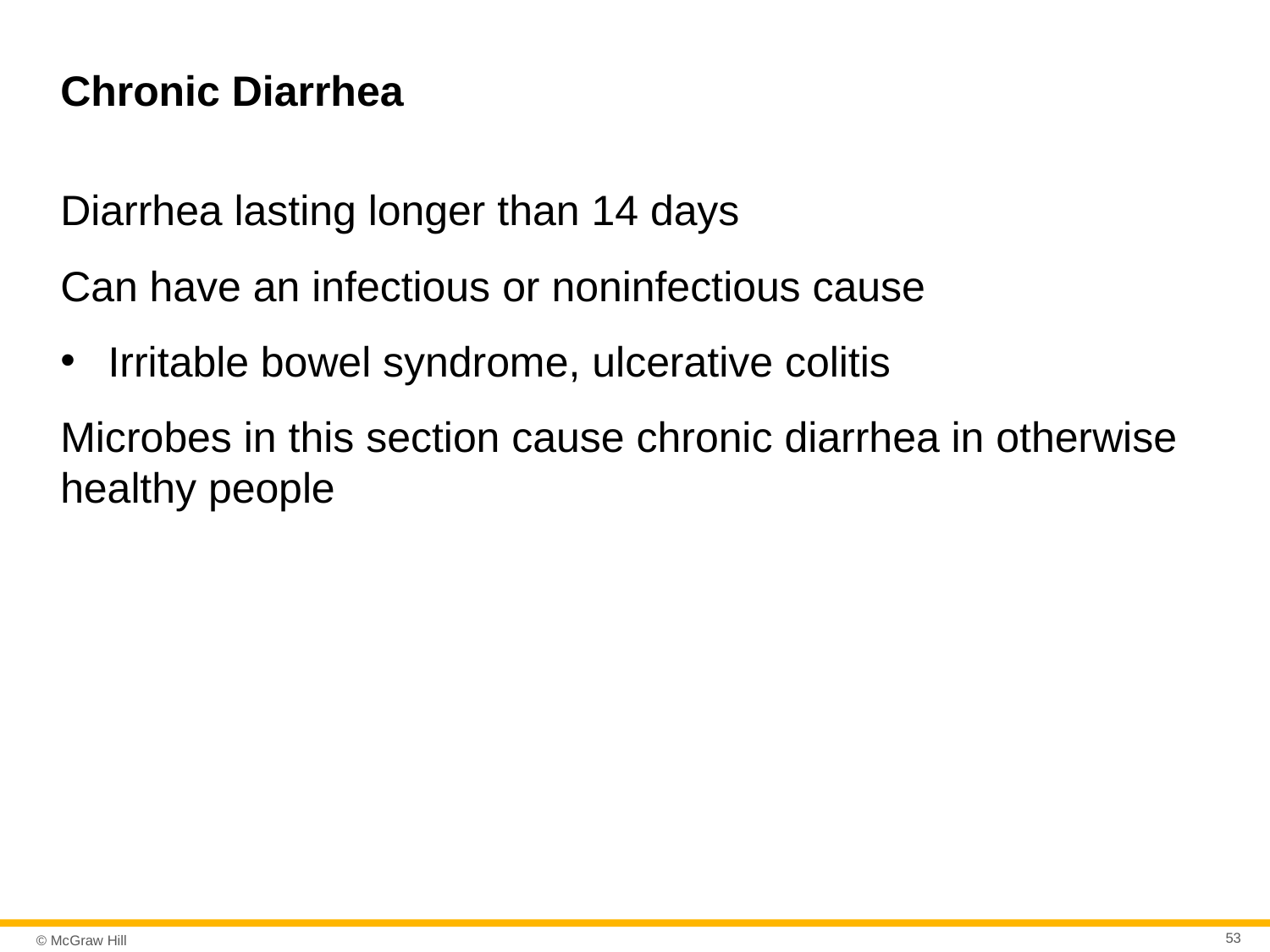

# Chronic Diarrhea
Diarrhea lasting longer than 14 days
Can have an infectious or noninfectious cause
Irritable bowel syndrome, ulcerative colitis
Microbes in this section cause chronic diarrhea in otherwise healthy people